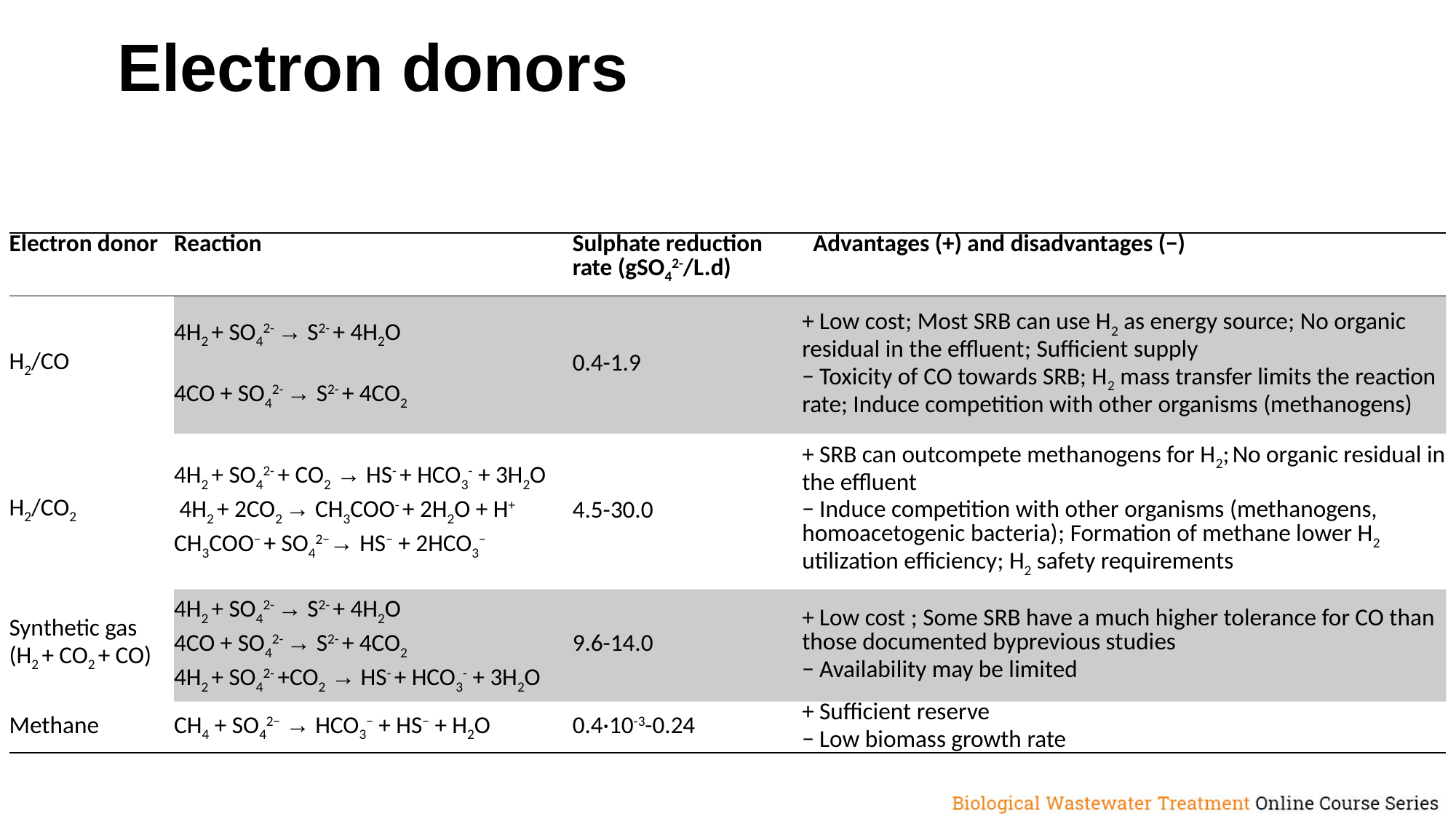

# Electron donors
| Electron donor | Reaction | Sulphate reduction rate (gSO42-/L.d) | Advantages (+) and disadvantages (−) |
| --- | --- | --- | --- |
| H2/CO | 4H2 + SO42- → S2- + 4H2O   4CO + SO42- → S2- + 4CO2 | 0.4-1.9 | + Low cost; Most SRB can use H2 as energy source; No organic residual in the effluent; Sufficient supply − Toxicity of CO towards SRB; H2 mass transfer limits the reaction rate; Induce competition with other organisms (methanogens) |
| H2/CO2 | 4H2 + SO42- + CO2 → HS- + HCO3- + 3H2O  4H2 + 2CO2 → CH3COO- + 2H2O + H+ CH3COO− + SO42−→ HS− + 2HCO3− | 4.5-30.0 | + SRB can outcompete methanogens for H2; No organic residual in the effluent − Induce competition with other organisms (methanogens, homoacetogenic bacteria); Formation of methane lower H2 utilization efficiency; H2 safety requirements |
| Synthetic gas (H2 + CO2 + CO) | 4H2 + SO42- → S2- + 4H2O 4CO + SO42- → S2- + 4CO2 4H2 + SO42- +CO2 → HS- + HCO3- + 3H2O | 9.6-14.0 | + Low cost ; Some SRB have a much higher tolerance for CO than those documented byprevious studies − Availability may be limited |
| Methane | CH4 + SO42− → HCO3− + HS− + H2O | 0.4·10-3-0.24 | + Sufficient reserve − Low biomass growth rate |